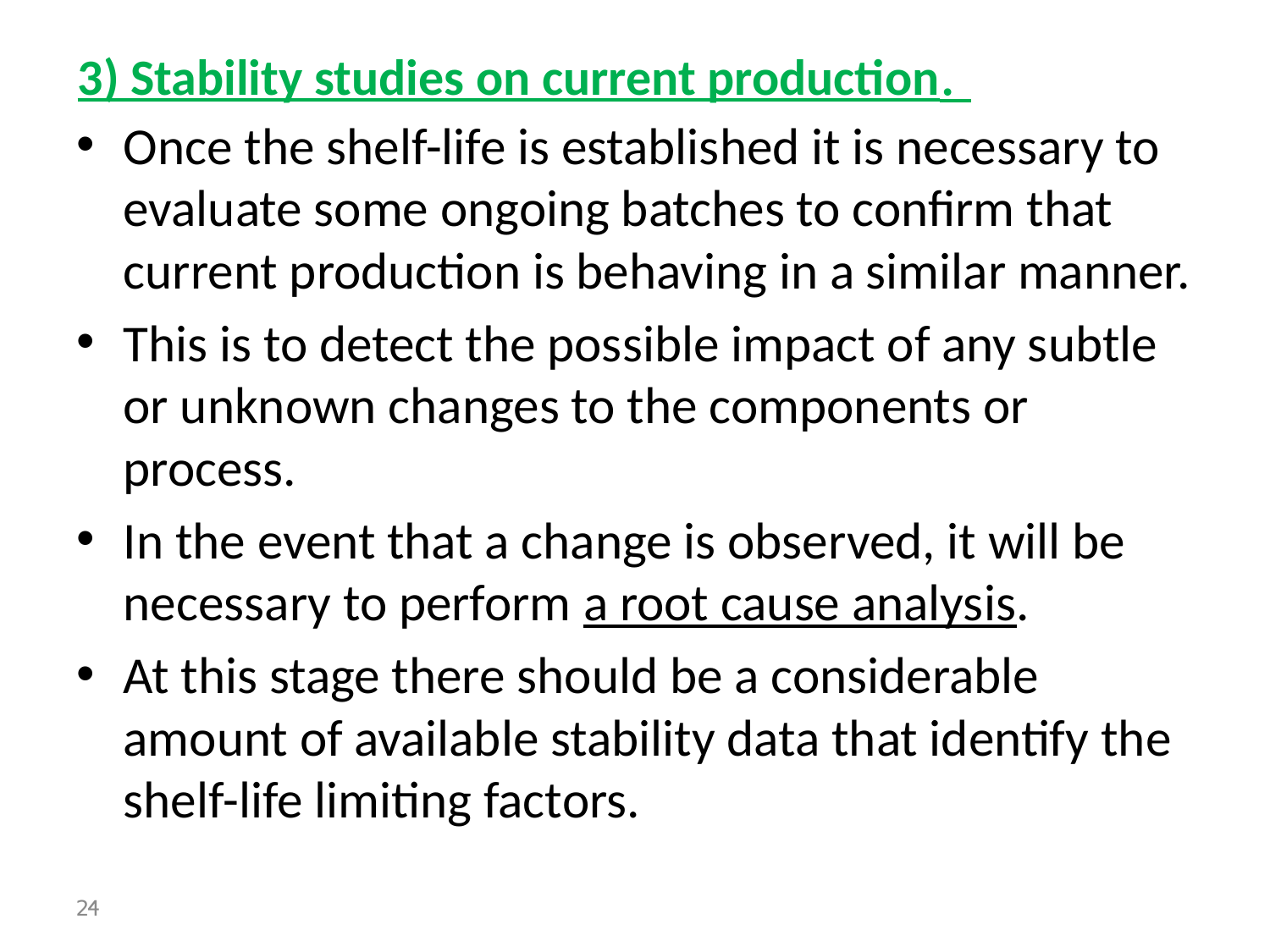

# 3) Stability studies on current production.
Once the shelf-life is established it is necessary to evaluate some ongoing batches to confirm that current production is behaving in a similar manner.
This is to detect the possible impact of any subtle or unknown changes to the components or process.
In the event that a change is observed, it will be necessary to perform a root cause analysis.
At this stage there should be a considerable amount of available stability data that identify the shelf-life limiting factors.
24